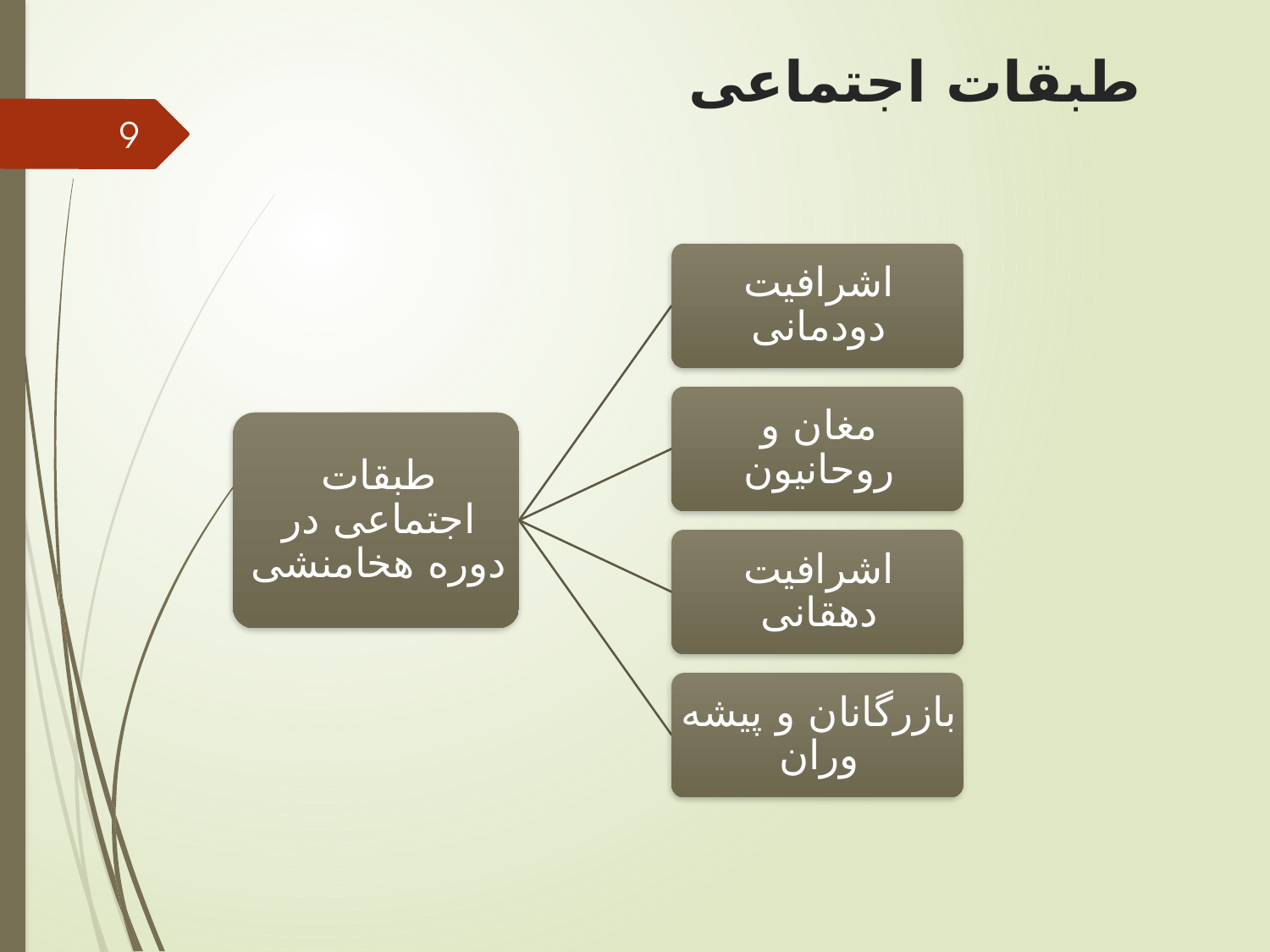

# طبقات اجتماعی
9
طبقات اجتماعی در دوره هخامنشی

اشرافیت دودمانی

مغان و روحانیون

اشرافیت دهقانی

بازرگانان و پیشه وران